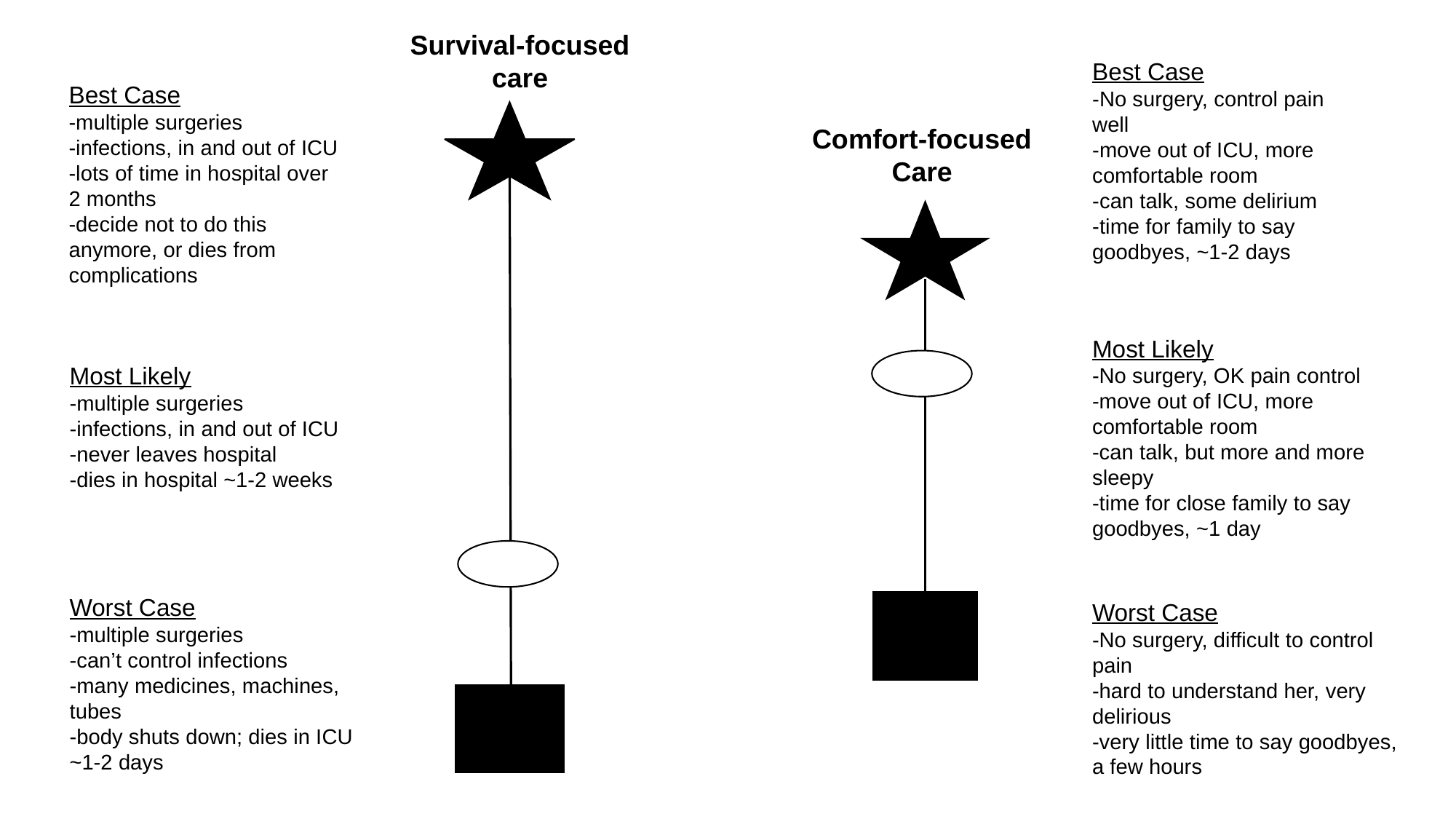

Survival-focused care
Best Case
-No surgery, control pain well
-move out of ICU, more comfortable room
-can talk, some delirium
-time for family to say goodbyes, ~1-2 days
Best Case
-multiple surgeries
-infections, in and out of ICU
-lots of time in hospital over 2 months
-decide not to do this anymore, or dies from complications

Comfort-focused Care

Most Likely
-No surgery, OK pain control
-move out of ICU, more comfortable room
-can talk, but more and more sleepy
-time for close family to say goodbyes, ~1 day

Most Likely
-multiple surgeries
-infections, in and out of ICU
-never leaves hospital
-dies in hospital ~1-2 weeks

Worst Case
-multiple surgeries
-can’t control infections
-many medicines, machines, tubes
-body shuts down; dies in ICU ~1-2 days

Worst Case
-No surgery, difficult to control pain
-hard to understand her, very delirious
-very little time to say goodbyes, a few hours